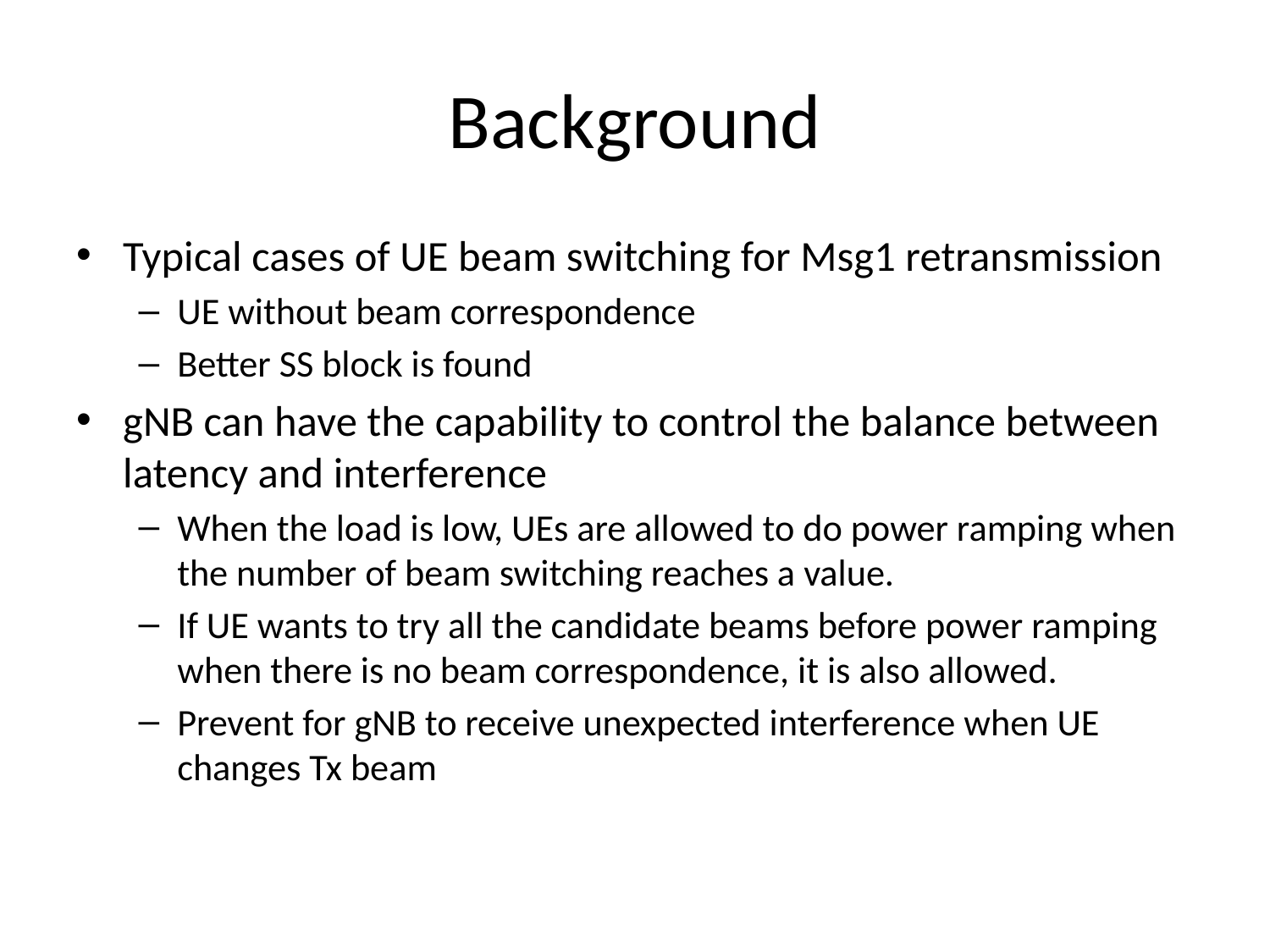

# Background
Typical cases of UE beam switching for Msg1 retransmission
UE without beam correspondence
Better SS block is found
gNB can have the capability to control the balance between latency and interference
When the load is low, UEs are allowed to do power ramping when the number of beam switching reaches a value.
If UE wants to try all the candidate beams before power ramping when there is no beam correspondence, it is also allowed.
Prevent for gNB to receive unexpected interference when UE changes Tx beam